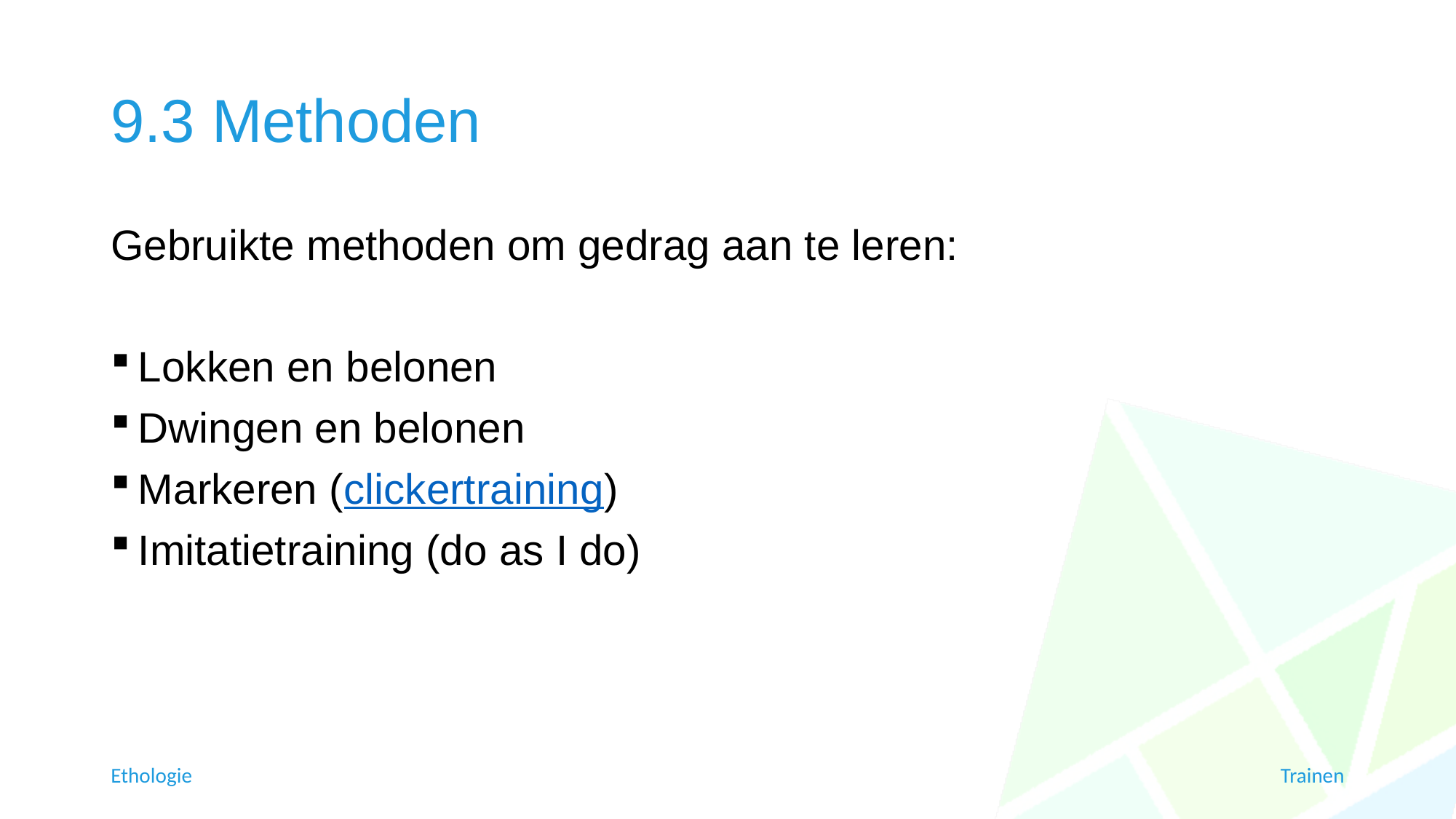

# 9.3 Methoden
Gebruikte methoden om gedrag aan te leren:

Lokken en belonen
Dwingen en belonen
Markeren (clickertraining)
Imitatietraining (do as I do)
Ethologie
Trainen